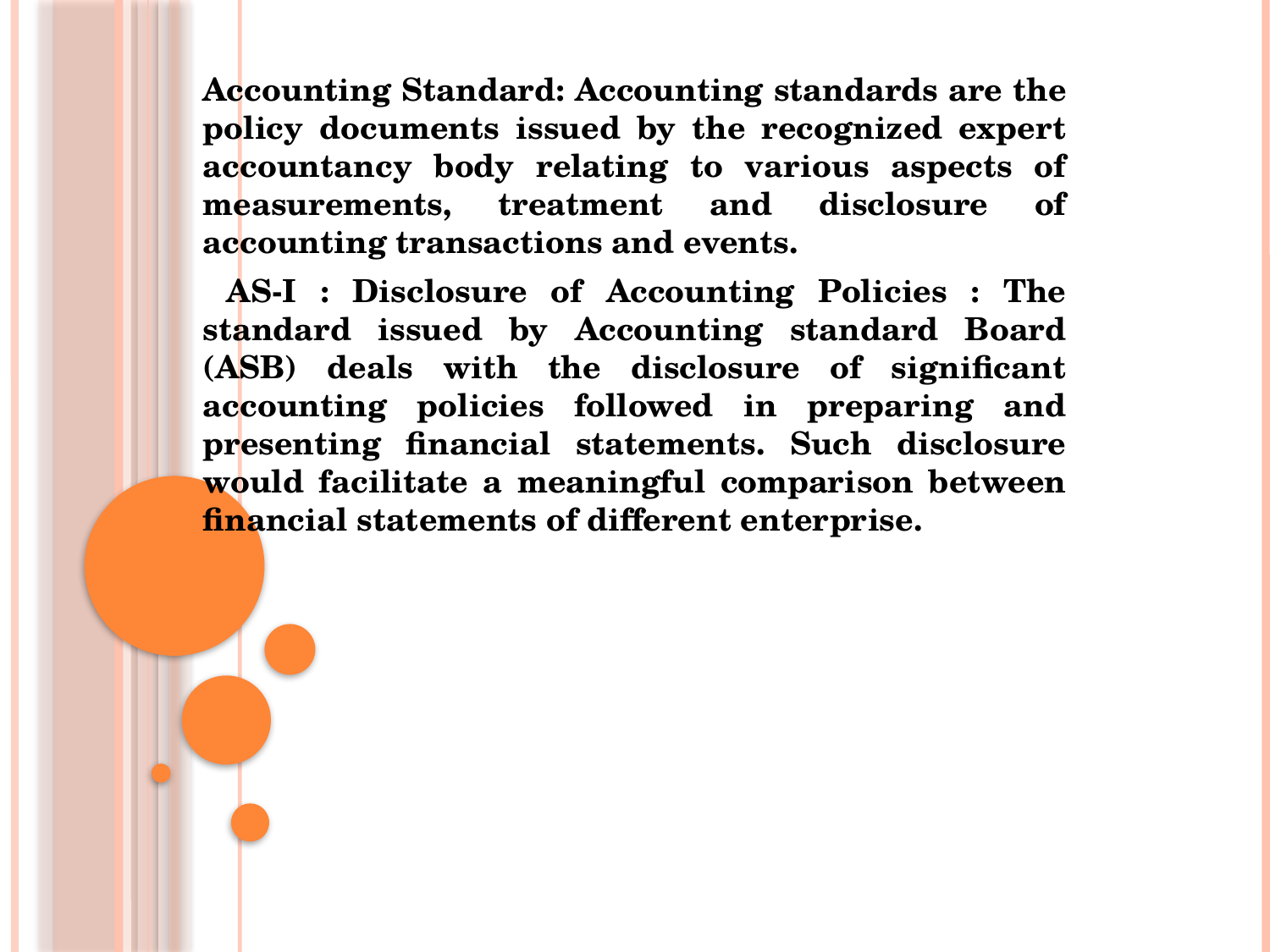

#
Accounting Standard: Accounting standards are the policy documents issued by the recognized expert accountancy body relating to various aspects of measurements, treatment and disclosure of accounting transactions and events.
 AS-I : Disclosure of Accounting Policies : The standard issued by Accounting standard Board (ASB) deals with the disclosure of significant accounting policies followed in preparing and presenting financial statements. Such disclosure would facilitate a meaningful comparison between financial statements of different enterprise.